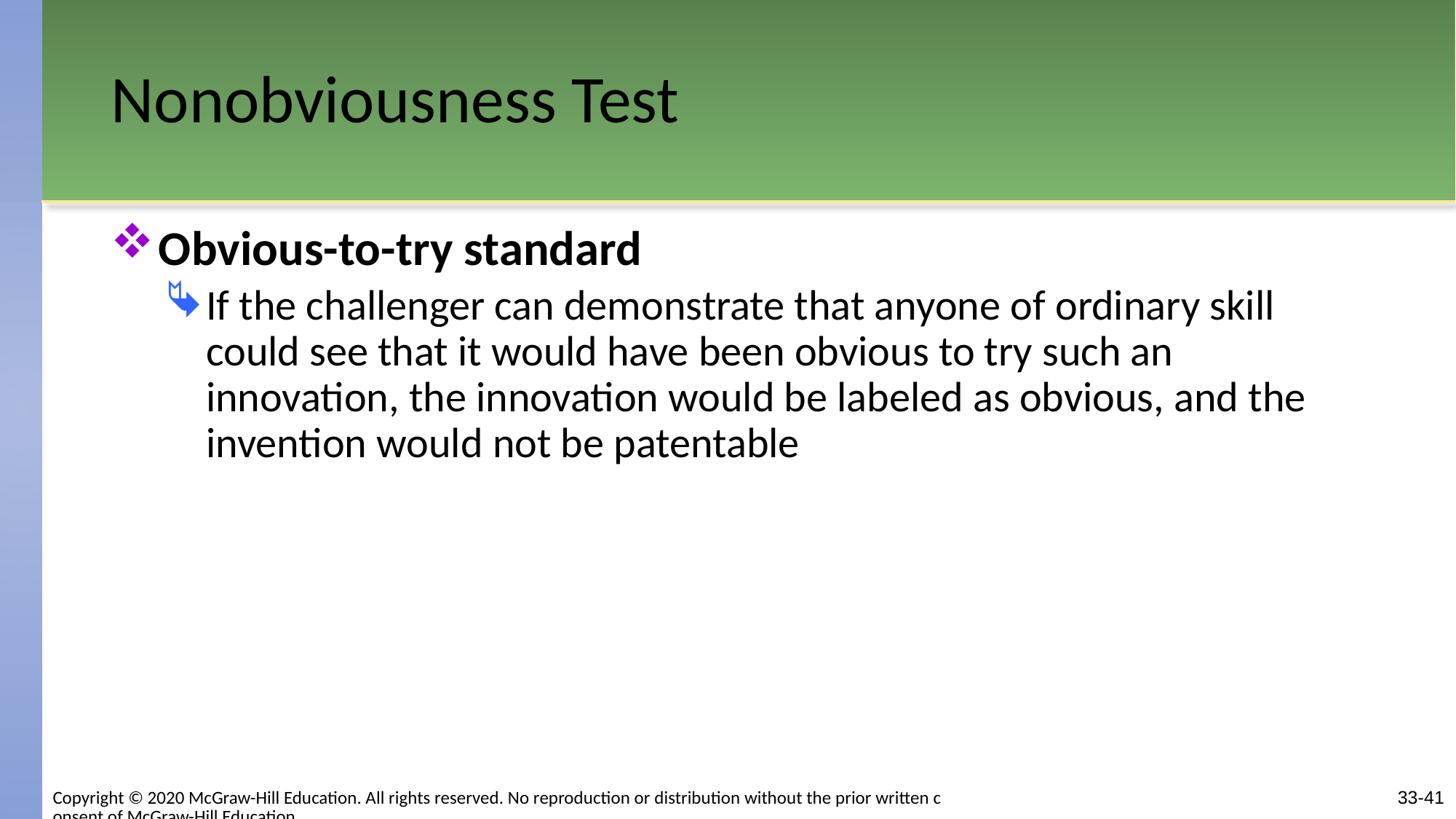

# Nonobviousness Test
Obvious-to-try standard
If the challenger can demonstrate that anyone of ordinary skill could see that it would have been obvious to try such an innovation, the innovation would be labeled as obvious, and the invention would not be patentable
Copyright © 2020 McGraw-Hill Education. All rights reserved. No reproduction or distribution without the prior written consent of McGraw-Hill Education.
33-41